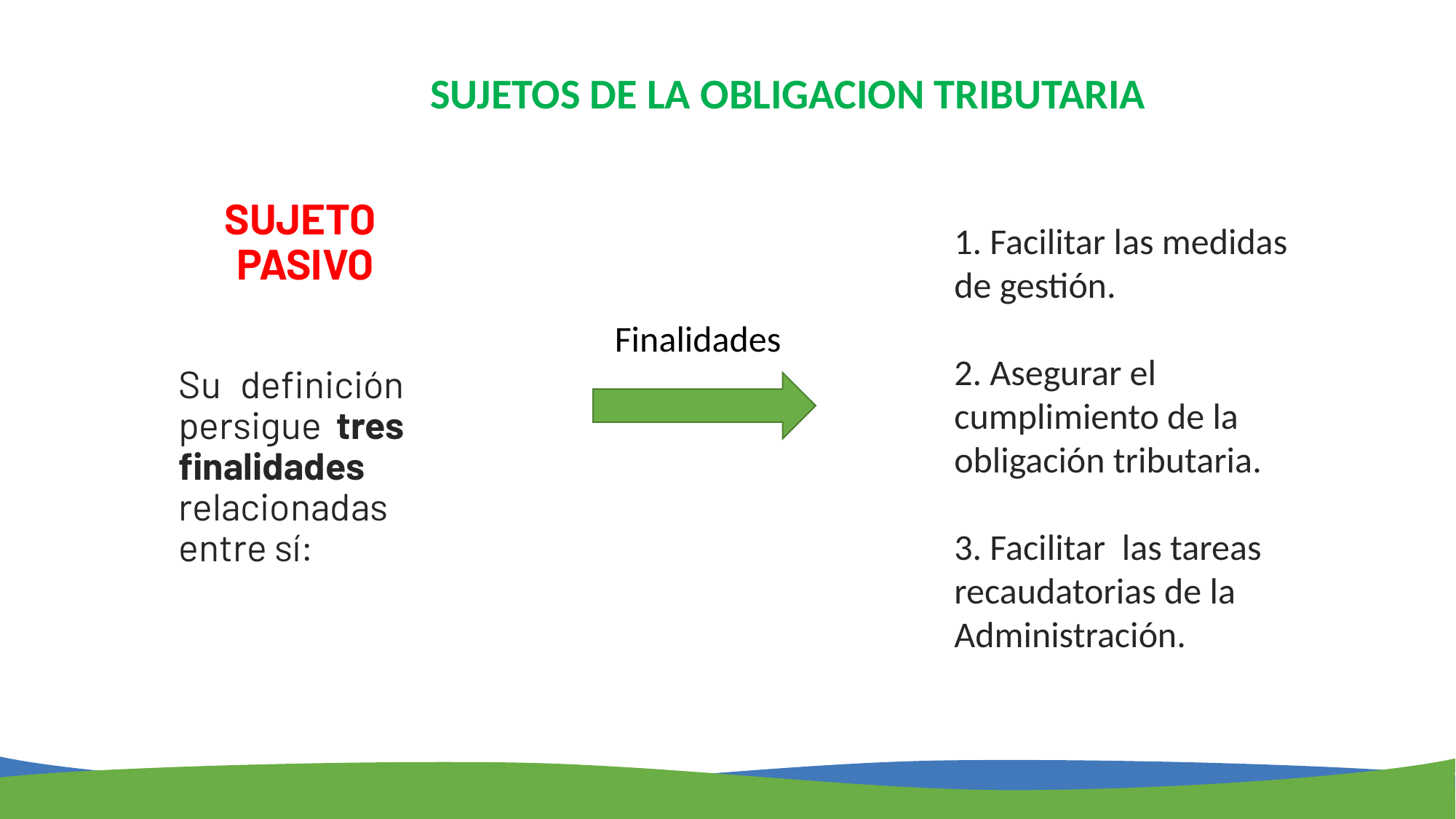

SUJETOS DE LA OBLIGACION TRIBUTARIA
  SUJETO PASIVO

Su definición persigue tres finalidades relacionadas entre sí:

1. Facilitar las medidas de gestión.

2. Asegurar el cumplimiento de la obligación tributaria.

3. Facilitar  las tareas recaudatorias de la Administración.
Finalidades